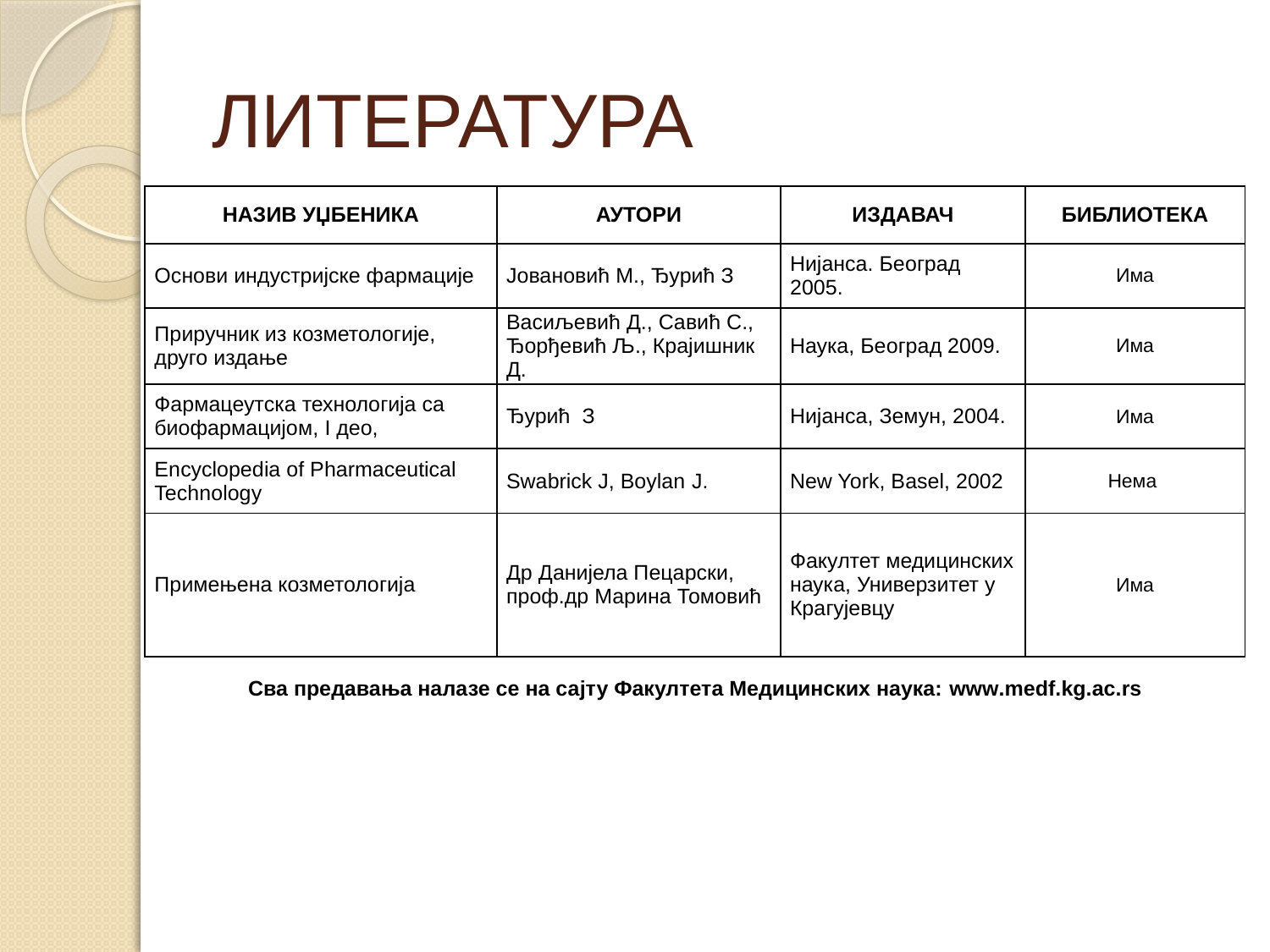

# ЛИТЕРАТУРА
| НАЗИВ УЏБЕНИКА | АУТОРИ | ИЗДАВАЧ | БИБЛИОТЕКА |
| --- | --- | --- | --- |
| Основи индустријске фармације | Јовановић М., Ђурић З | Нијанса. Београд 2005. | Има |
| Приручник из козметологије, друго издање | Васиљевић Д., Савић С., Ђорђевић Љ., Крајишник Д. | Наука, Београд 2009. | Има |
| Фармацеутска технологија са биофармацијом, I део, | Ђурић З | Нијанса, Земун, 2004. | Има |
| Encyclopedia of Pharmaceutical Technology | Swabrick J, Boylan J. | New York, Basel, 2002 | Нема |
| Примењена козметологија | Др Данијела Пецарски, проф.др Марина Томовић | Факултет медицинских наука, Универзитет у Крагујевцу | Има |
| Сва предавања налазе се на сајту Факултета Медицинских наука: www.medf.kg.ac.rs |  |  |  |
|  |  |  |  |